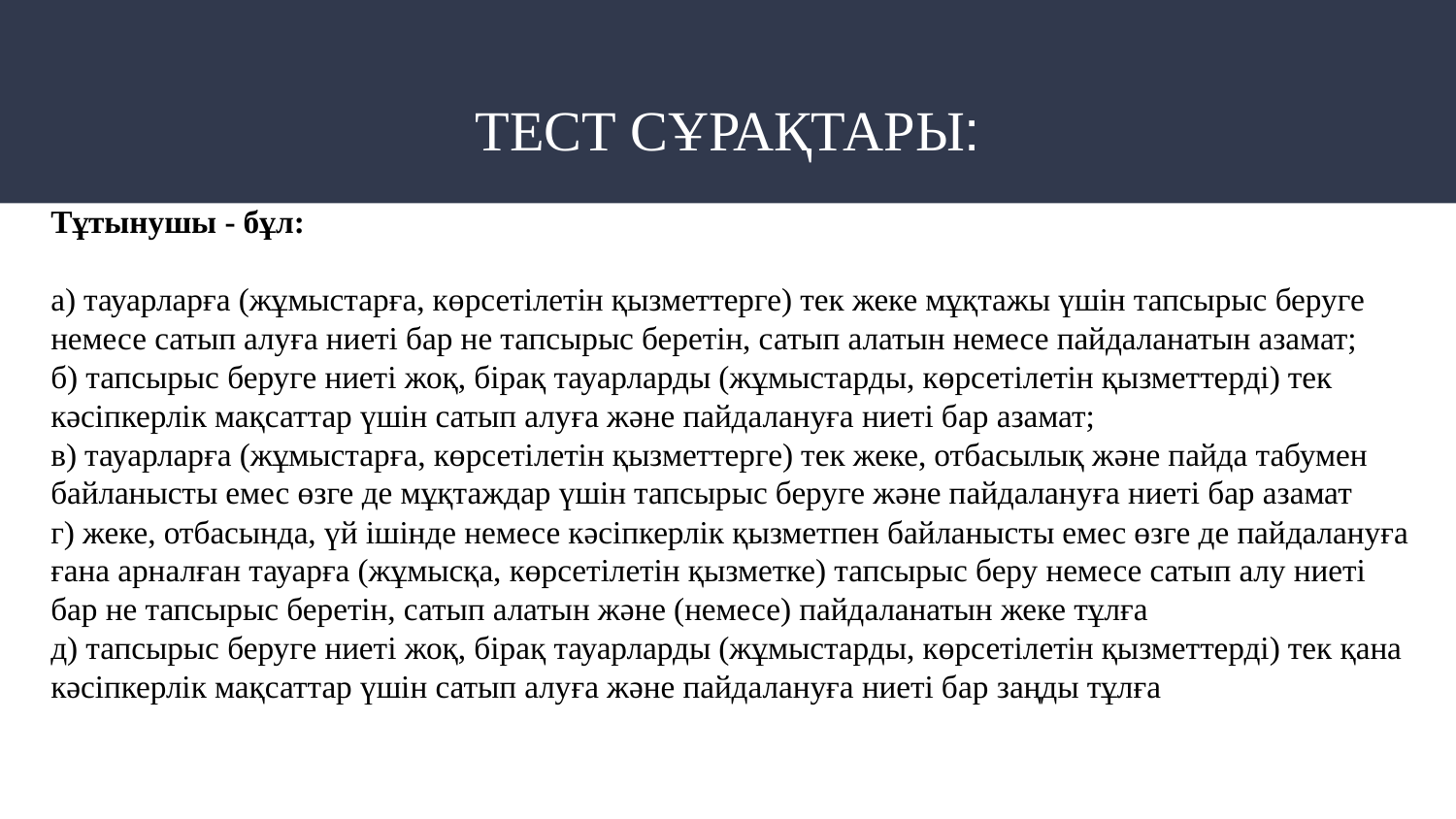

# ТЕСТ СҰРАҚТАРЫ:
Тұтынушы - бұл:
а) тауарларға (жұмыстарға, көрсетілетін қызметтерге) тек жеке мұқтажы үшін тапсырыс беруге немесе сатып алуға ниеті бар не тапсырыс беретін, сатып алатын немесе пайдаланатын азамат;
б) тапсырыс беруге ниеті жоқ, бірақ тауарларды (жұмыстарды, көрсетілетін қызметтерді) тек кәсіпкерлік мақсаттар үшін сатып алуға және пайдалануға ниеті бар азамат;
в) тауарларға (жұмыстарға, көрсетілетін қызметтерге) тек жеке, отбасылық және пайда табумен байланысты емес өзге де мұқтаждар үшін тапсырыс беруге және пайдалануға ниеті бар азамат
г) жеке, отбасында, үй ішінде немесе кәсіпкерлік қызметпен байланысты емес өзге де пайдалануға ғана арналған тауарға (жұмысқа, көрсетілетін қызметке) тапсырыс беру немесе сатып алу ниеті бар не тапсырыс беретін, сатып алатын және (немесе) пайдаланатын жеке тұлға
д) тапсырыс беруге ниеті жоқ, бірақ тауарларды (жұмыстарды, көрсетілетін қызметтерді) тек қана кәсіпкерлік мақсаттар үшін сатып алуға және пайдалануға ниеті бар заңды тұлға